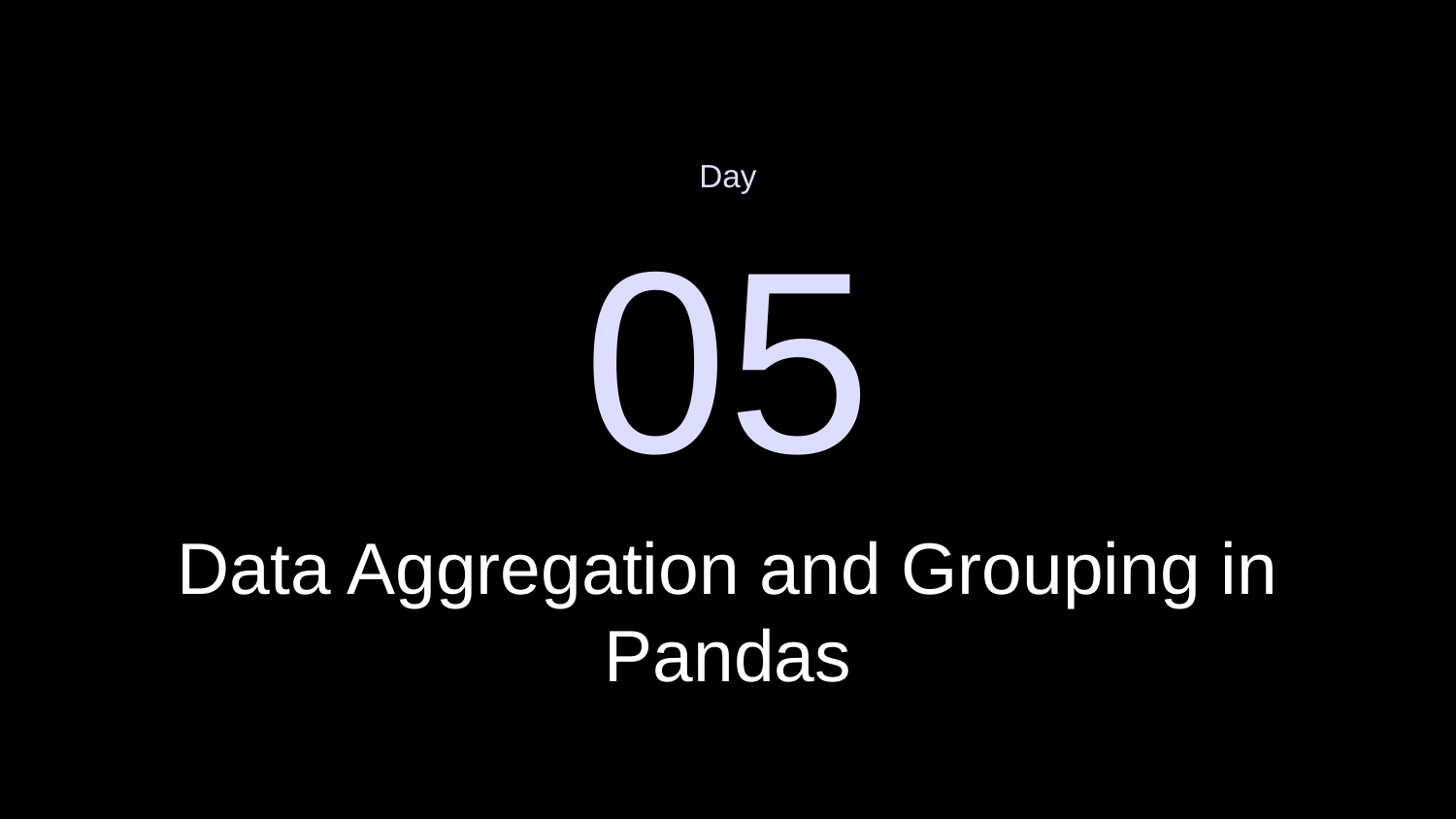

Day
05
# Data Aggregation and Grouping in Pandas